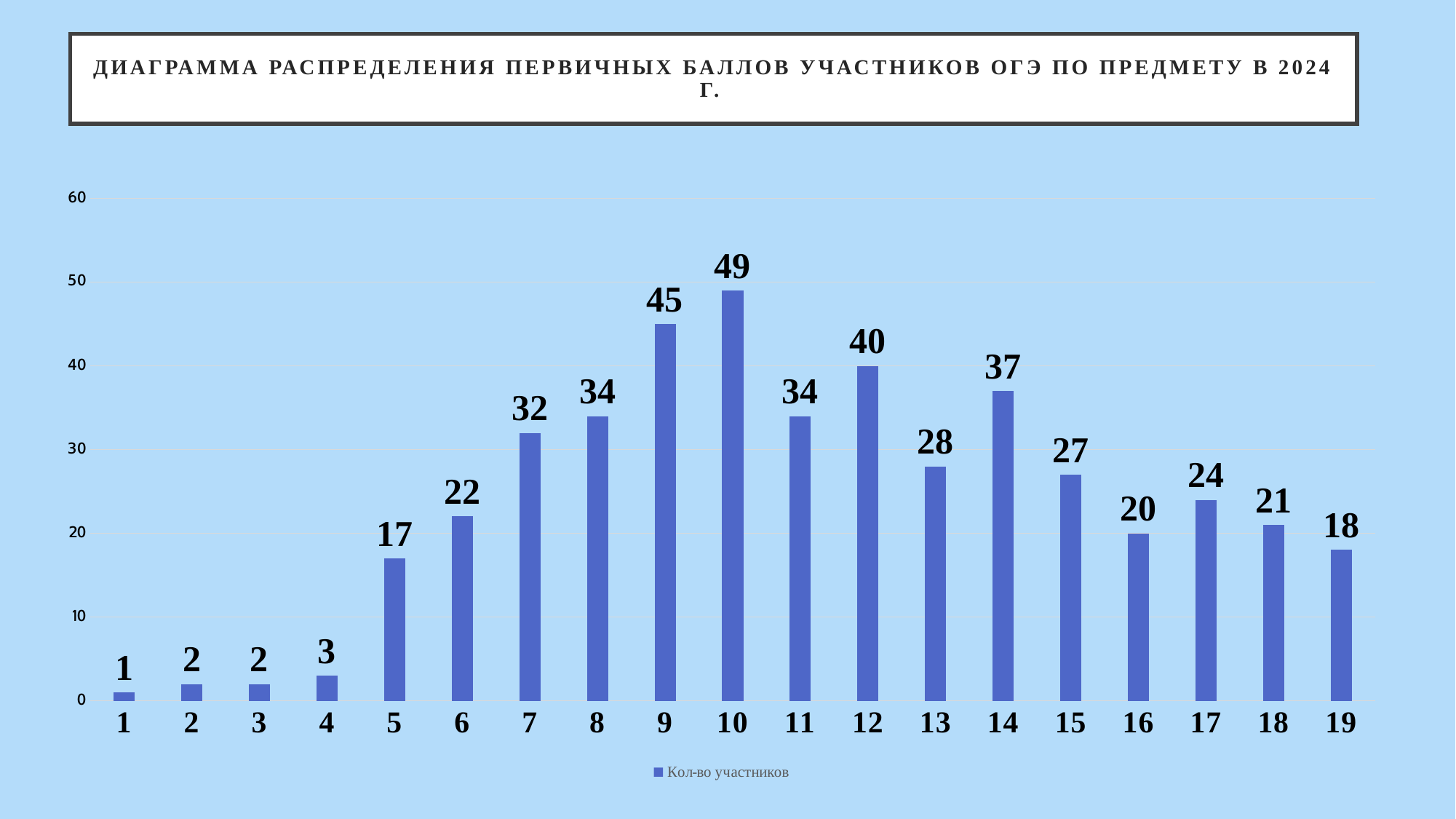

# Диаграмма распределения первичных баллов участников ОГЭ по предмету в 2024 г.

### Chart

| Category | Кол-во участников |
|---|---|
| 1 | 1.0 |
| 2 | 2.0 |
| 3 | 2.0 |
| 4 | 3.0 |
| 5 | 17.0 |
| 6 | 22.0 |
| 7 | 32.0 |
| 8 | 34.0 |
| 9 | 45.0 |
| 10 | 49.0 |
| 11 | 34.0 |
| 12 | 40.0 |
| 13 | 28.0 |
| 14 | 37.0 |
| 15 | 27.0 |
| 16 | 20.0 |
| 17 | 24.0 |
| 18 | 21.0 |
| 19 | 18.0 |